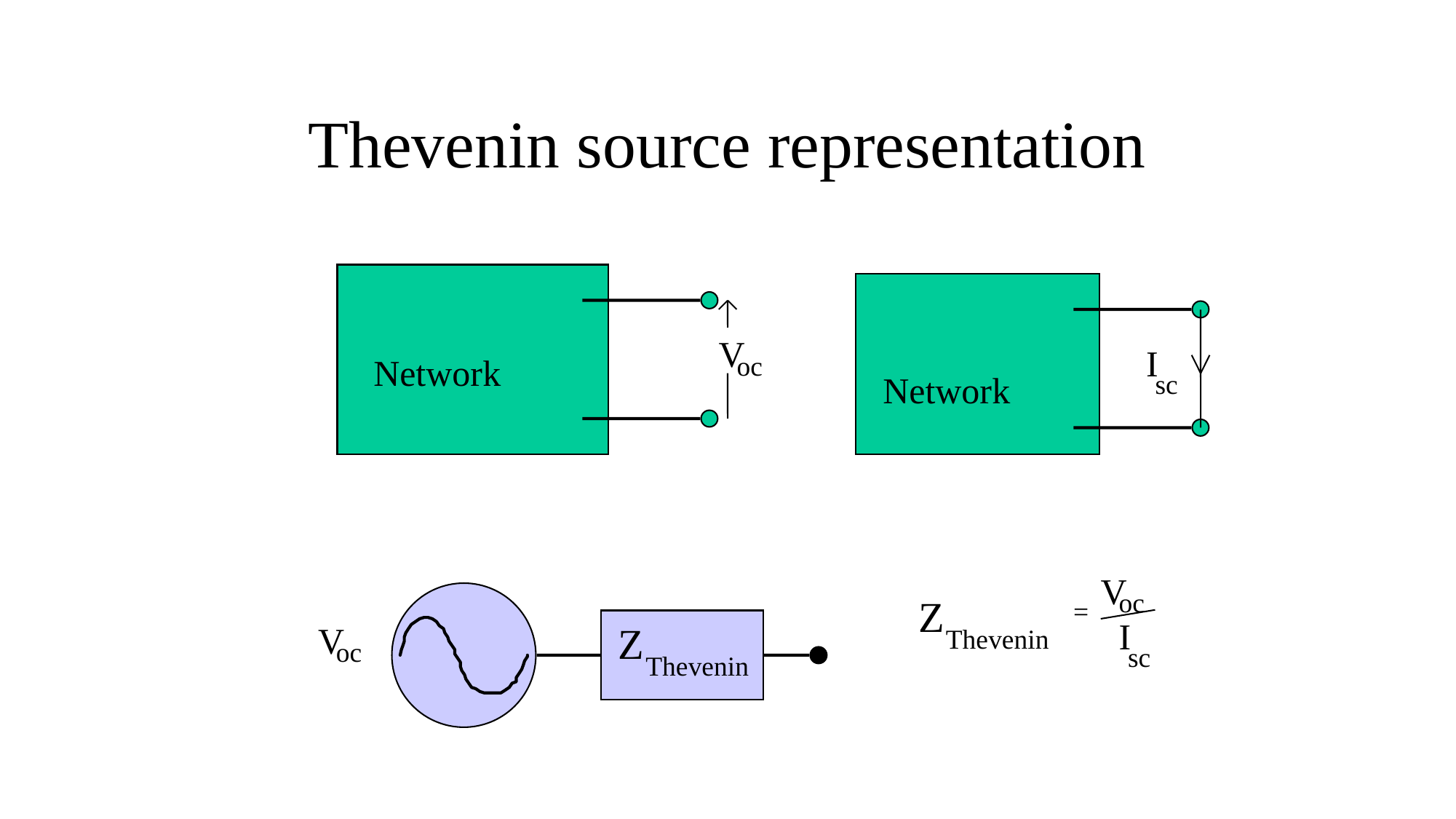

# Thevenin source representation

V
oc
I
sc
Network

Network

V
oc

Z
Thevenin
=
I
sc

Z
Thevenin
V
oc